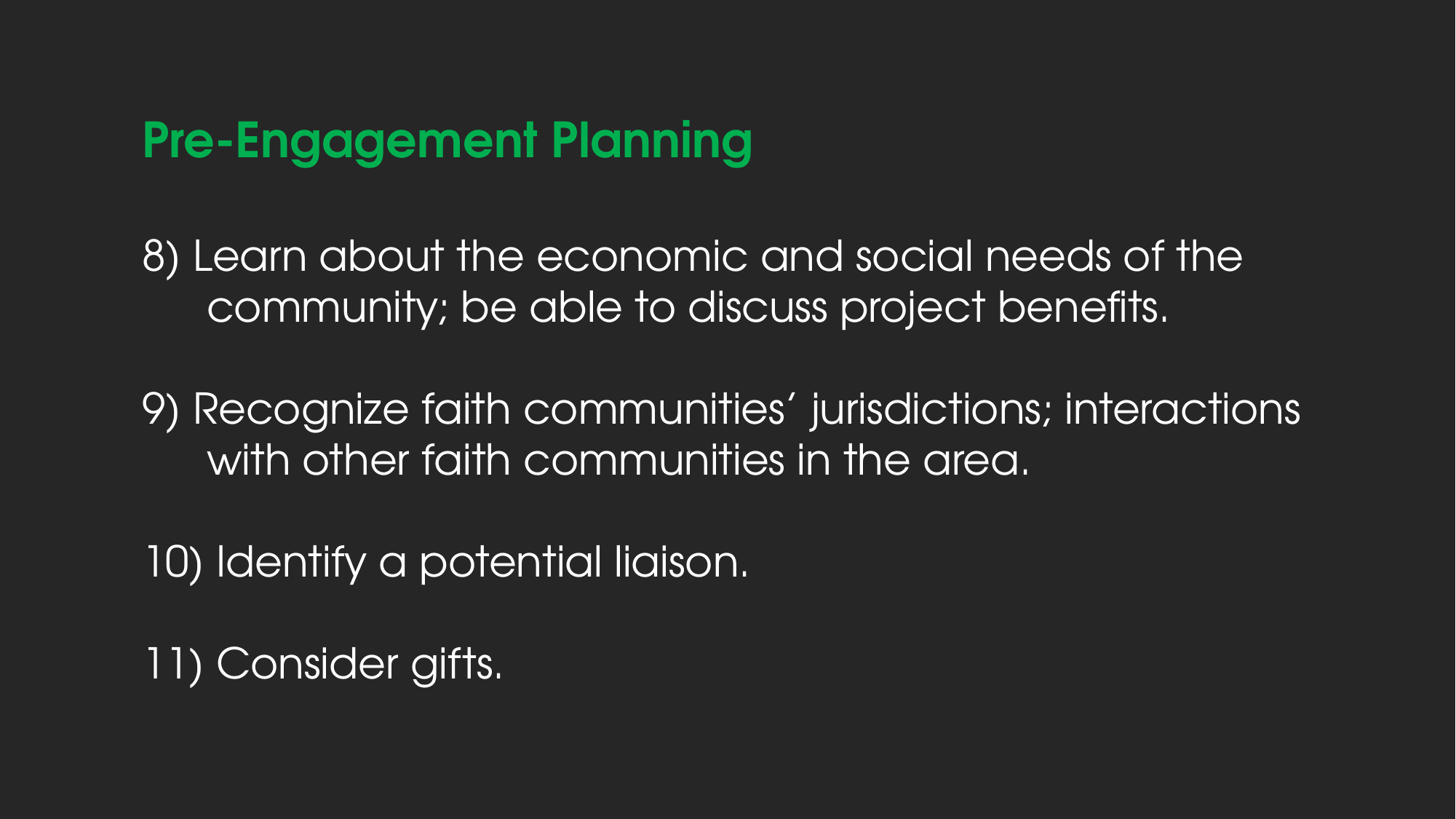

Pre-Engagement Planning

8) Learn about the economic and social needs of the
  community; be able to discuss project benefits.

9) Recognize faith communities’ jurisdictions; interactions
  with other faith communities in the area.

10) Identify a potential liaison.

11) Consider gifts.